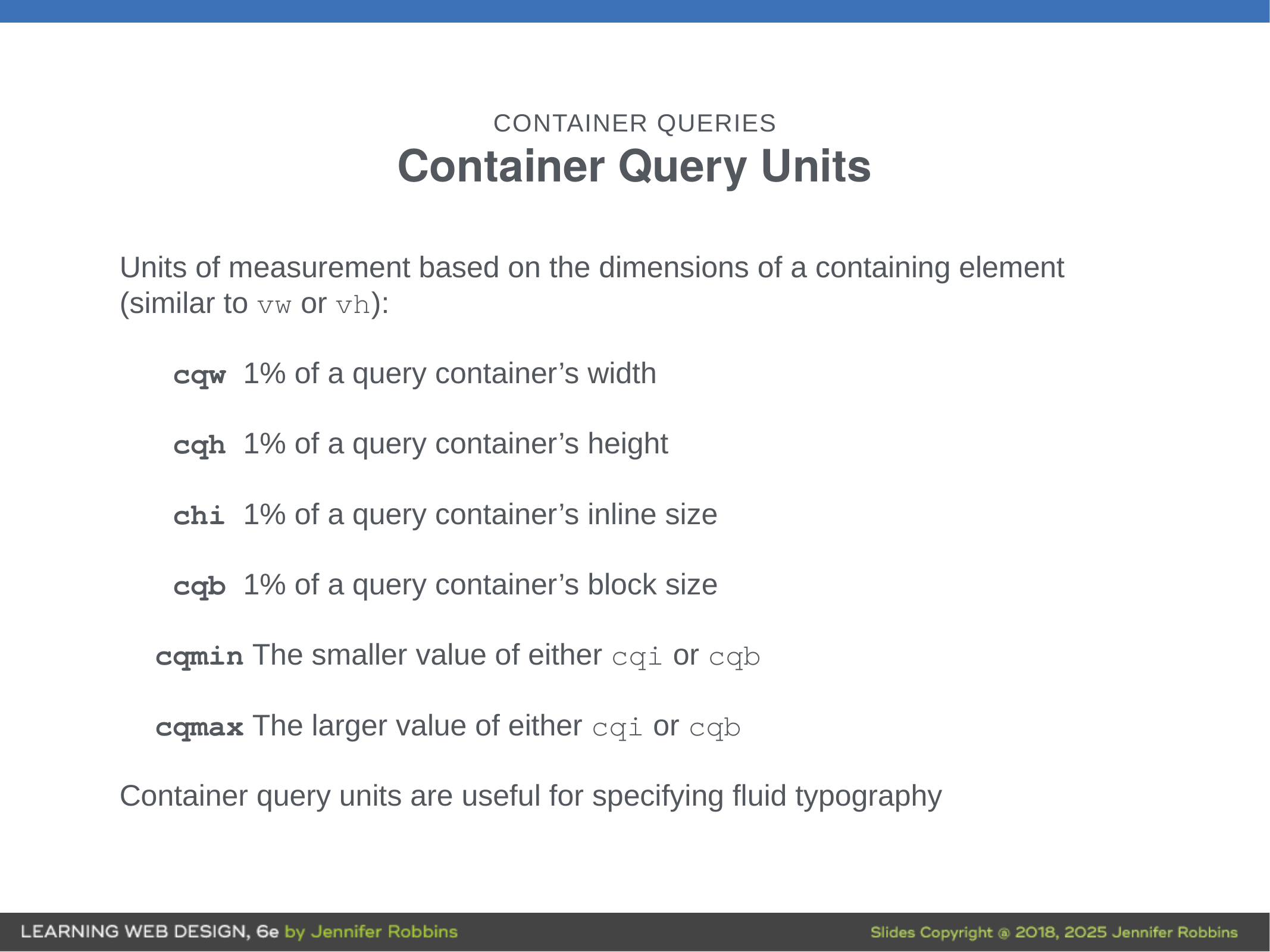

# CONTAINER QUERIES
Container Query Units
Units of measurement based on the dimensions of a containing element (similar to vw or vh):
cqw  1% of a query container’s width
cqh  1% of a query container’s height
chi  1% of a query container’s inline size
cqb  1% of a query container’s block size
cqmin The smaller value of either cqi or cqb
cqmax The larger value of either cqi or cqb
Container query units are useful for specifying fluid typography